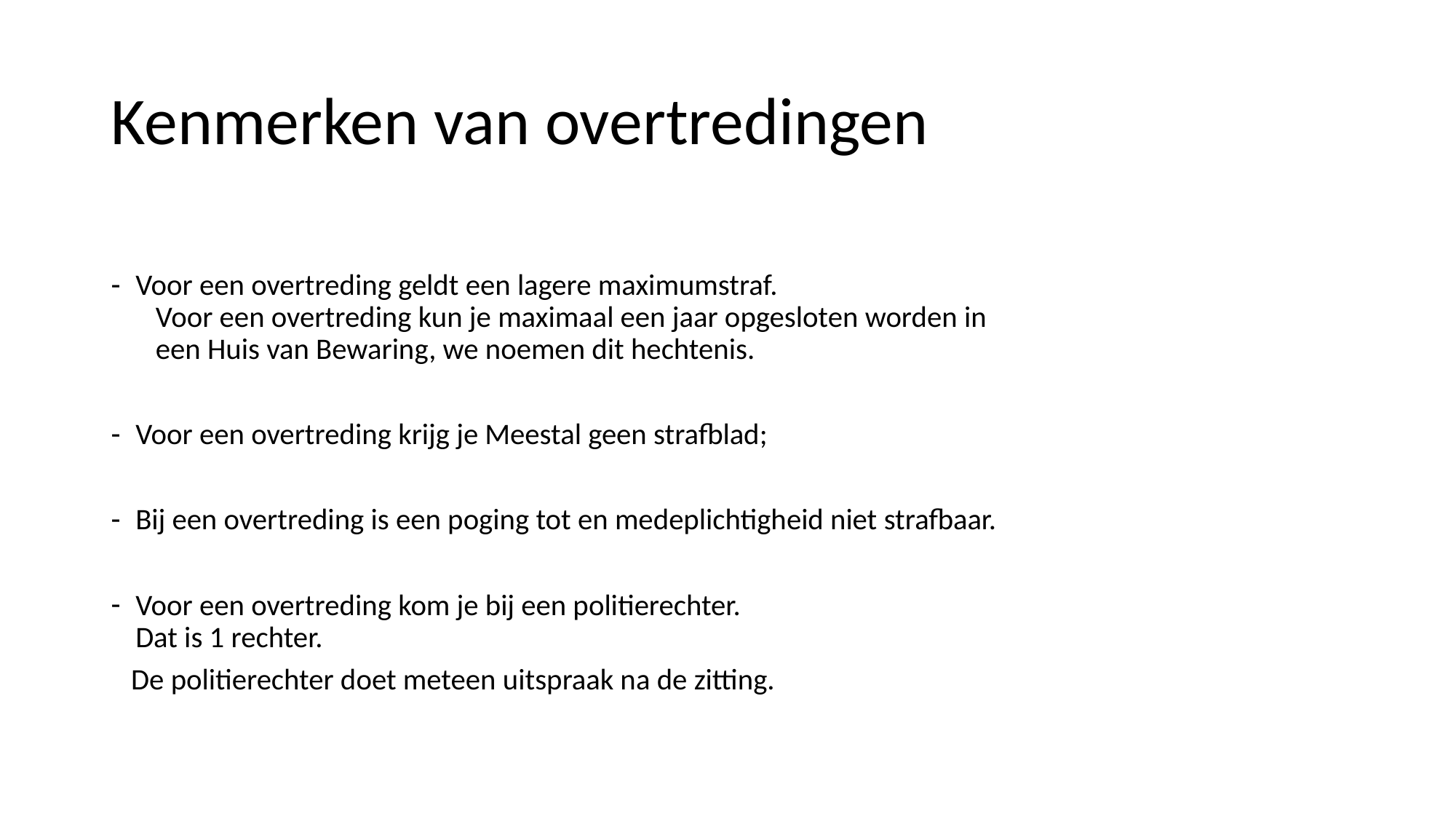

# Kenmerken van overtredingen

Voor een overtreding geldt een lagere maximumstraf.
   Voor een overtreding kun je maximaal een jaar opgesloten worden in
   een Huis van Bewaring, we noemen dit hechtenis.

Voor een overtreding krijg je Meestal geen strafblad;

Bij een overtreding is een poging tot en medeplichtigheid niet strafbaar.

Voor een overtreding kom je bij een politierechter.
Dat is 1 rechter.
   De politierechter doet meteen uitspraak na de zitting.